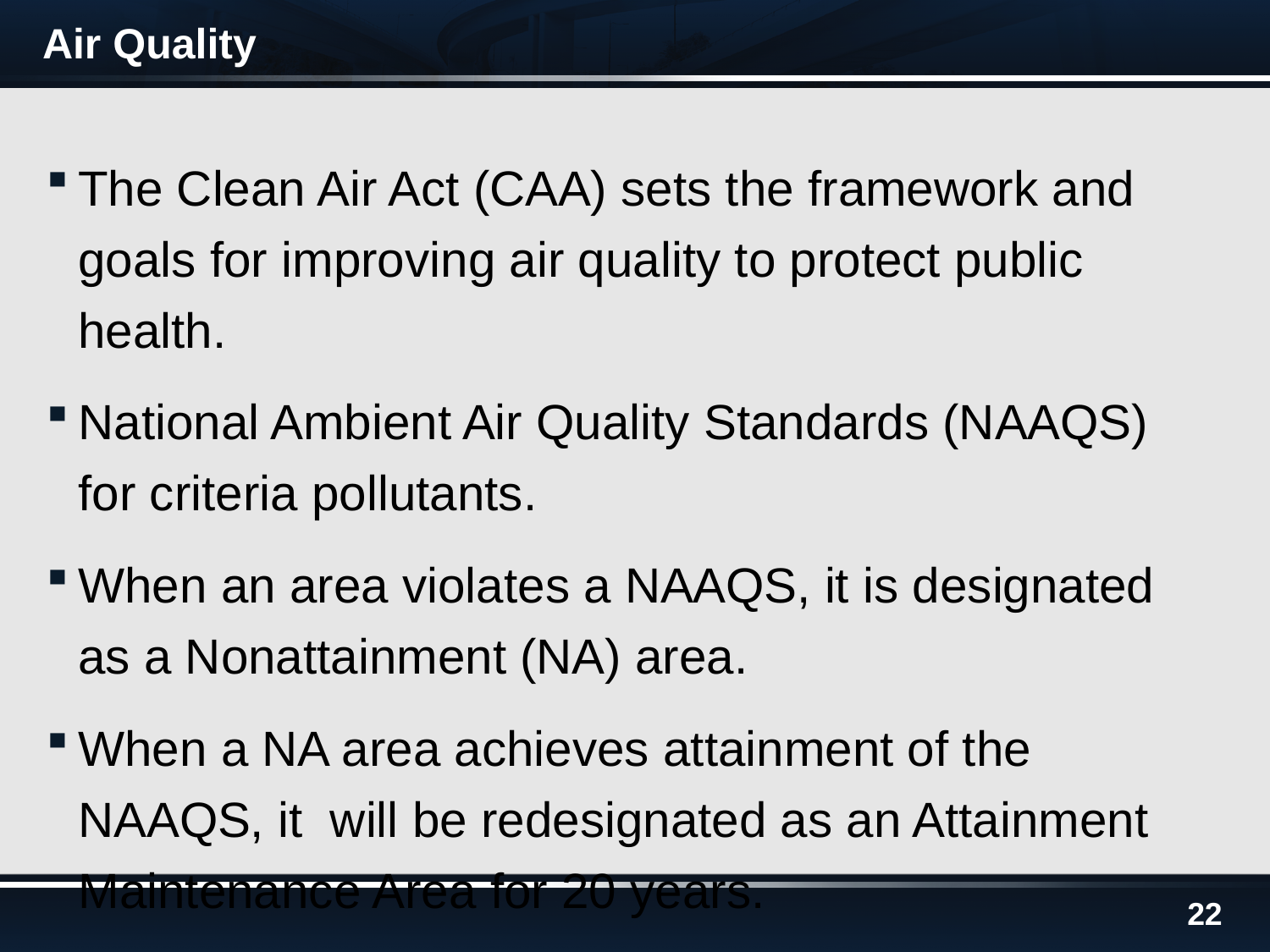

# Air Quality
The Clean Air Act (CAA) sets the framework and goals for improving air quality to protect public health.
National Ambient Air Quality Standards (NAAQS) for criteria pollutants.
When an area violates a NAAQS, it is designated as a Nonattainment (NA) area.
When a NA area achieves attainment of the NAAQS, it  will be redesignated as an Attainment Maintenance Area for 20 years.